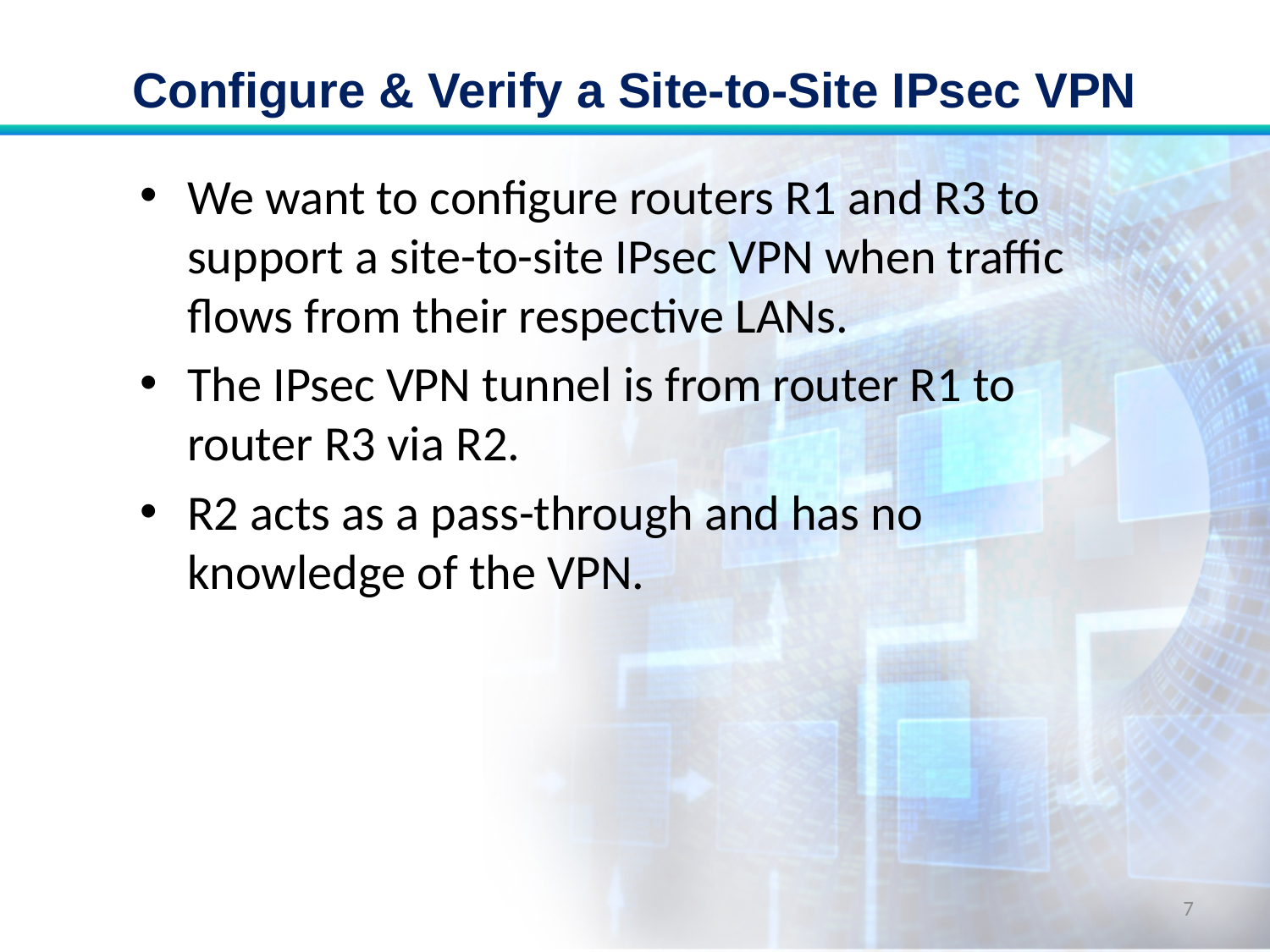

# Configure & Verify a Site-to-Site IPsec VPN
We want to configure routers R1 and R3 to support a site-to-site IPsec VPN when traffic flows from their respective LANs.
The IPsec VPN tunnel is from router R1 to router R3 via R2.
R2 acts as a pass-through and has no knowledge of the VPN.
7